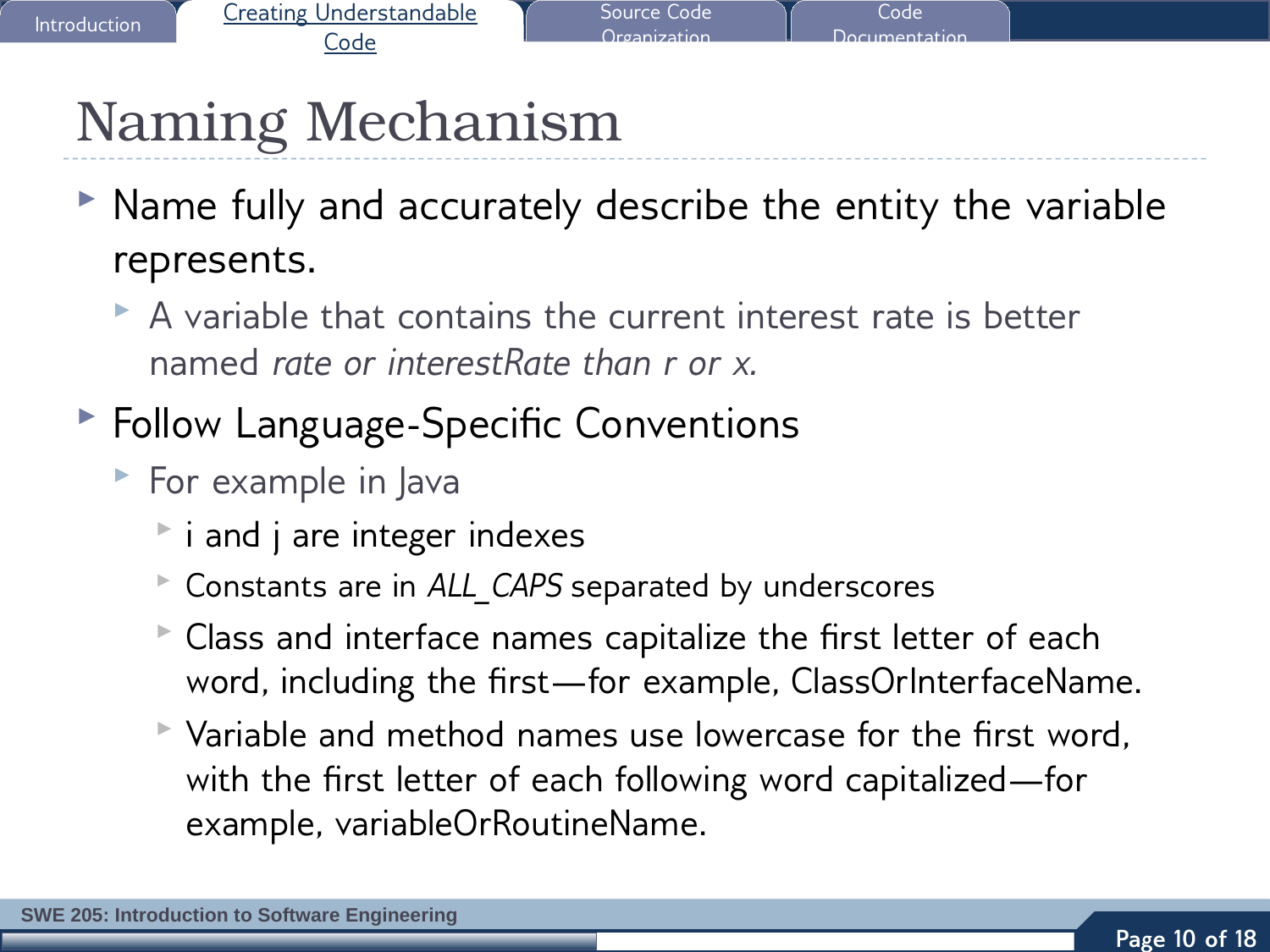

Introduction
Creating Understandable Code
Source Code Organization
Code Documentation
# Naming Mechanism
Name fully and accurately describe the entity the variable represents.
A variable that contains the current interest rate is better named rate or interestRate than r or x.
Follow Language-Specific Conventions
For example in Java
i and j are integer indexes
Constants are in ALL_CAPS separated by underscores
Class and interface names capitalize the first letter of each word, including the first—for example, ClassOrInterfaceName.
Variable and method names use lowercase for the first word, with the first letter of each following word capitalized—for example, variableOrRoutineName.
10
Page 10 of 18